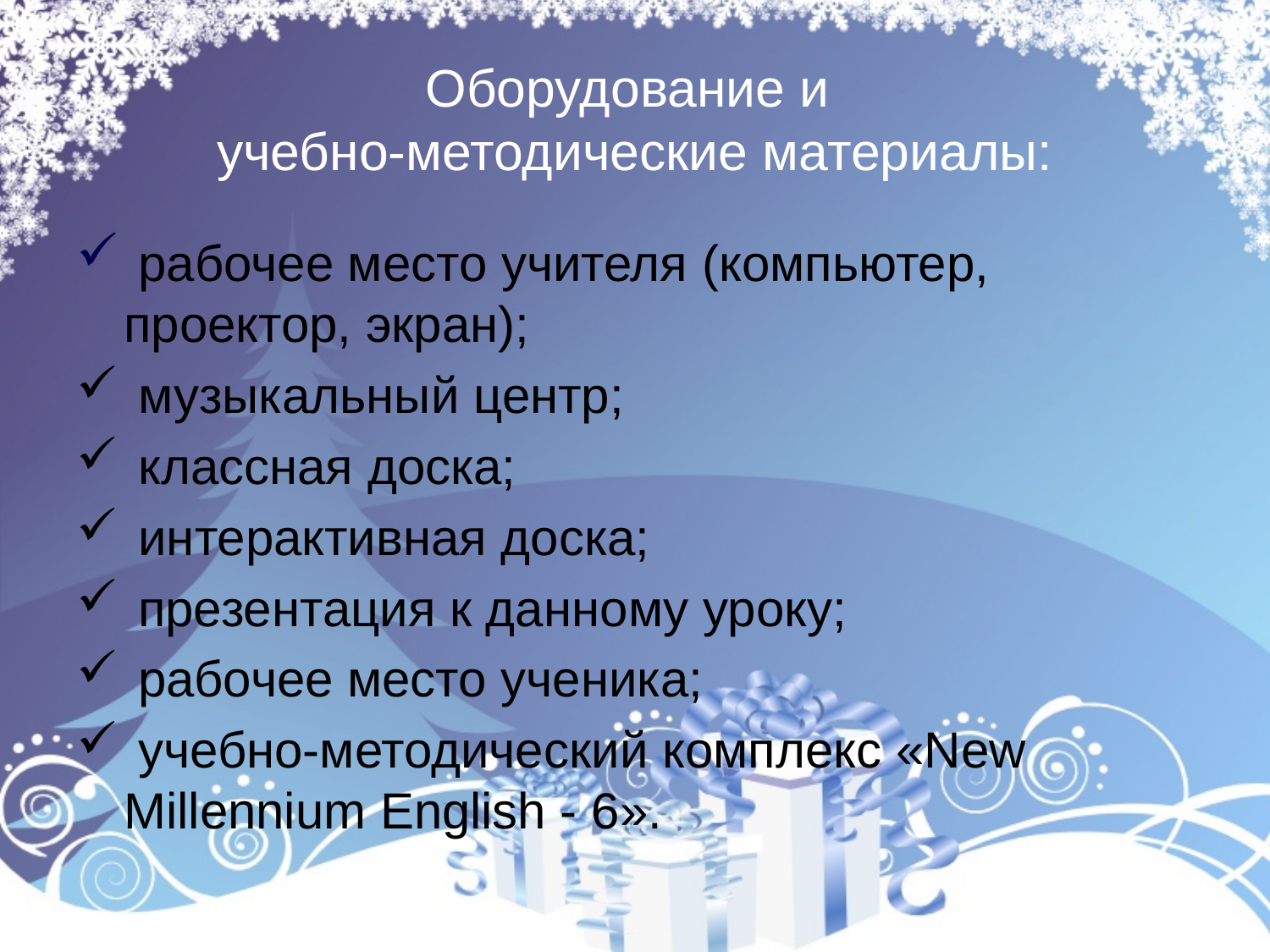

# Оборудование и учебно-методические материалы:
 рабочее место учителя (компьютер, проектор, экран);
 музыкальный центр;
 классная доска;
 интерактивная доска;
 презентация к данному уроку;
 рабочее место ученика;
 учебно-методический комплекс «New Millennium English - 6».